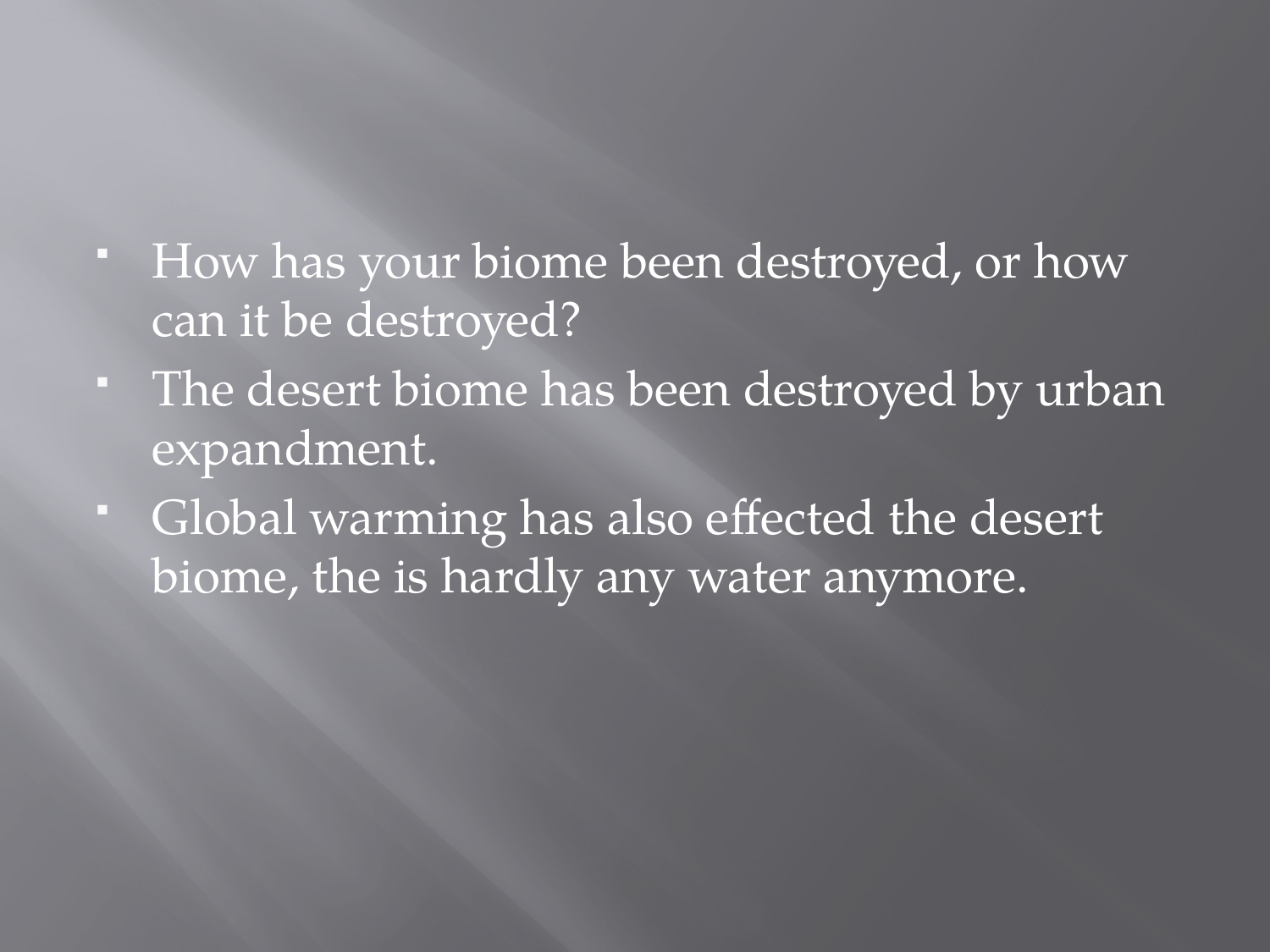

#
How has your biome been destroyed, or how can it be destroyed?
The desert biome has been destroyed by urban expandment.
Global warming has also effected the desert biome, the is hardly any water anymore.